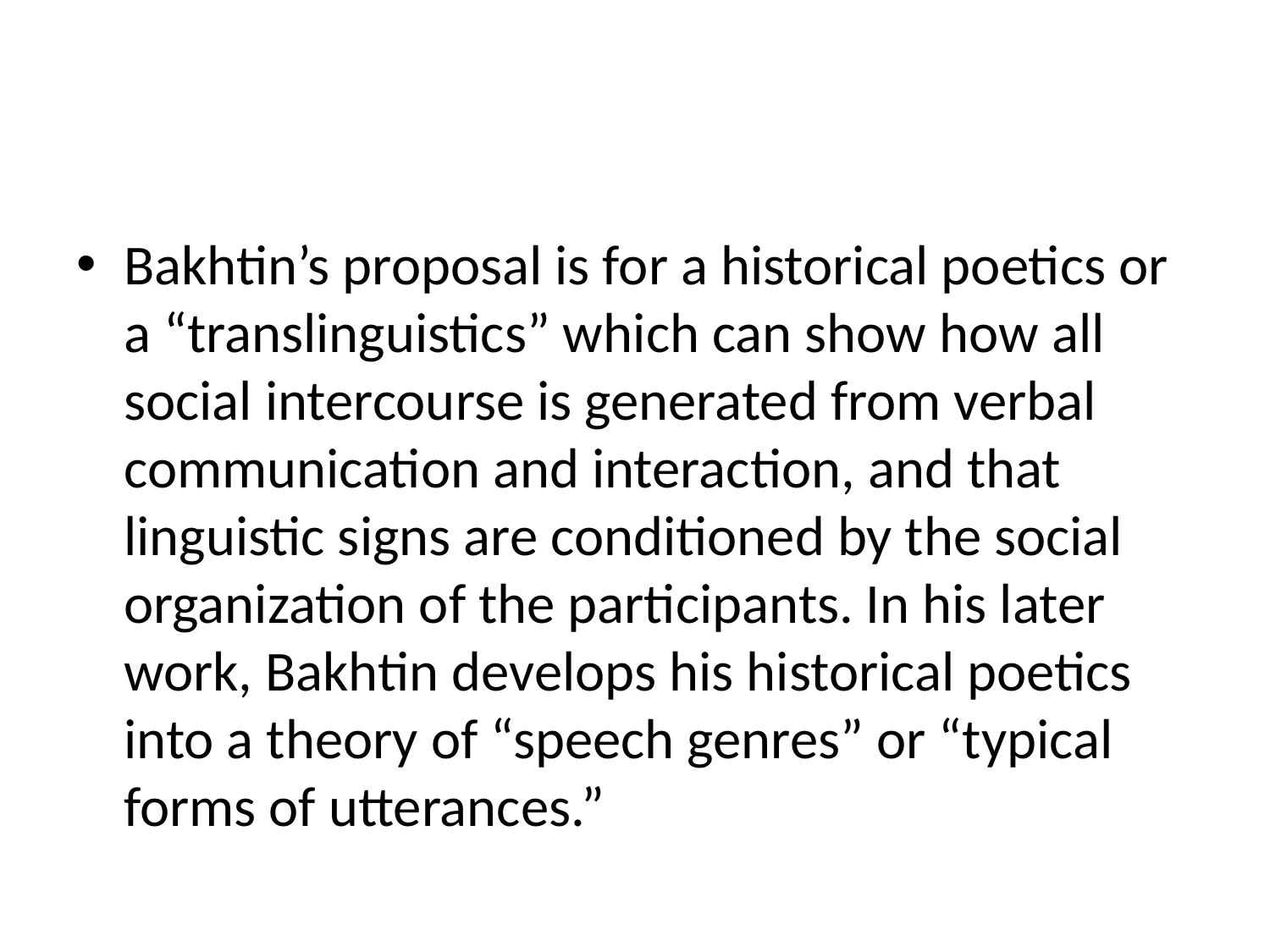

#
Bakhtin’s proposal is for a historical poetics or a “translinguistics” which can show how all social intercourse is generated from verbal communication and interaction, and that linguistic signs are conditioned by the social organization of the participants. In his later work, Bakhtin develops his historical poetics into a theory of “speech genres” or “typical forms of utterances.”